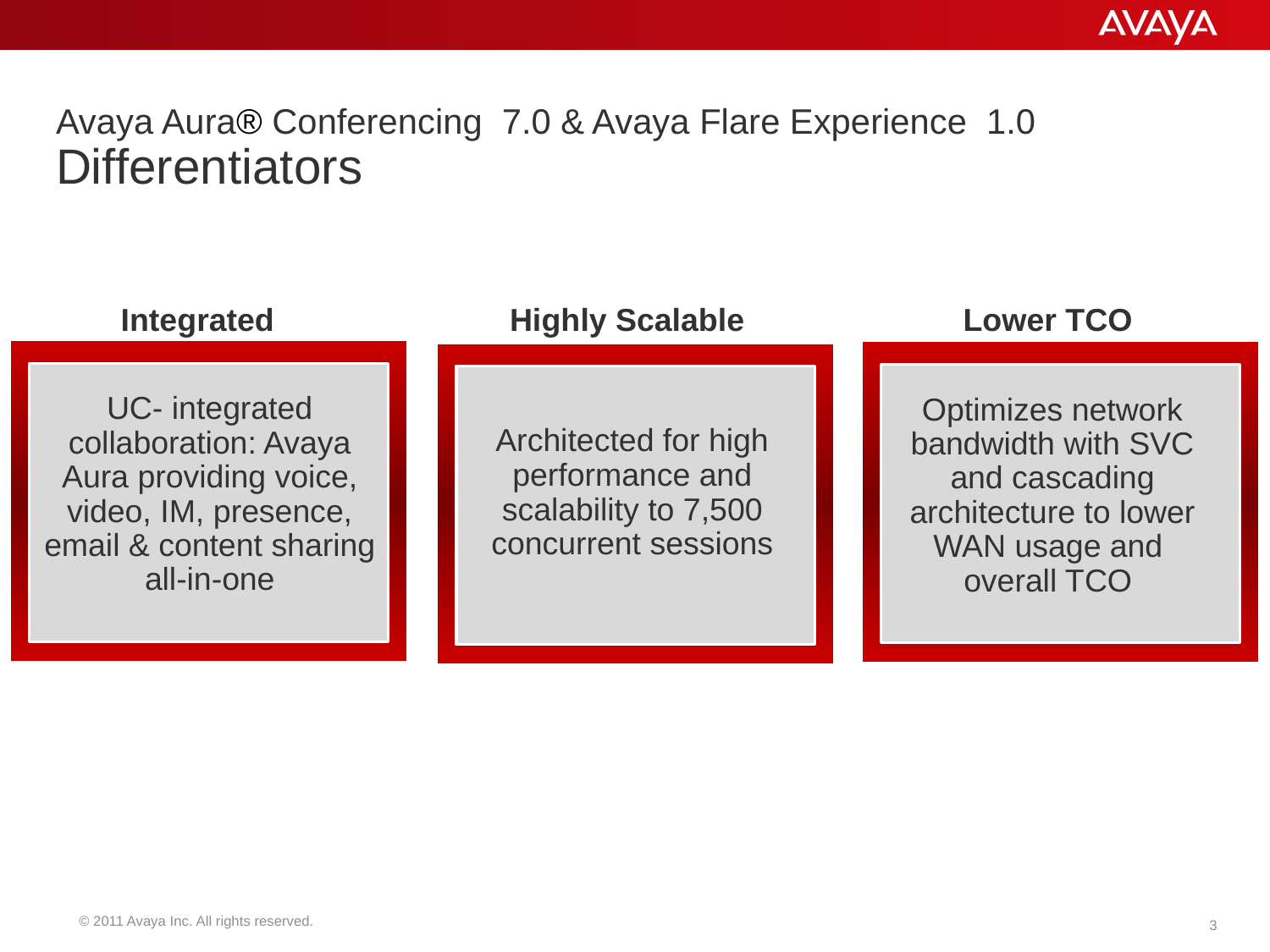

Avaya Aura® Conferencing  7.0 & Avaya Flare Experience  1.0 Differentiators
Integrated
Highly Scalable
Lower TCO

UC- integrated collaboration: Avaya Aura providing voice, video, IM, presence, email & content sharing all-in-one

Architected for high performance and scalability to 7,500 concurrent sessions

Optimizes network bandwidth with SVC and cascading architecture to lower WAN usage and
overall TCO